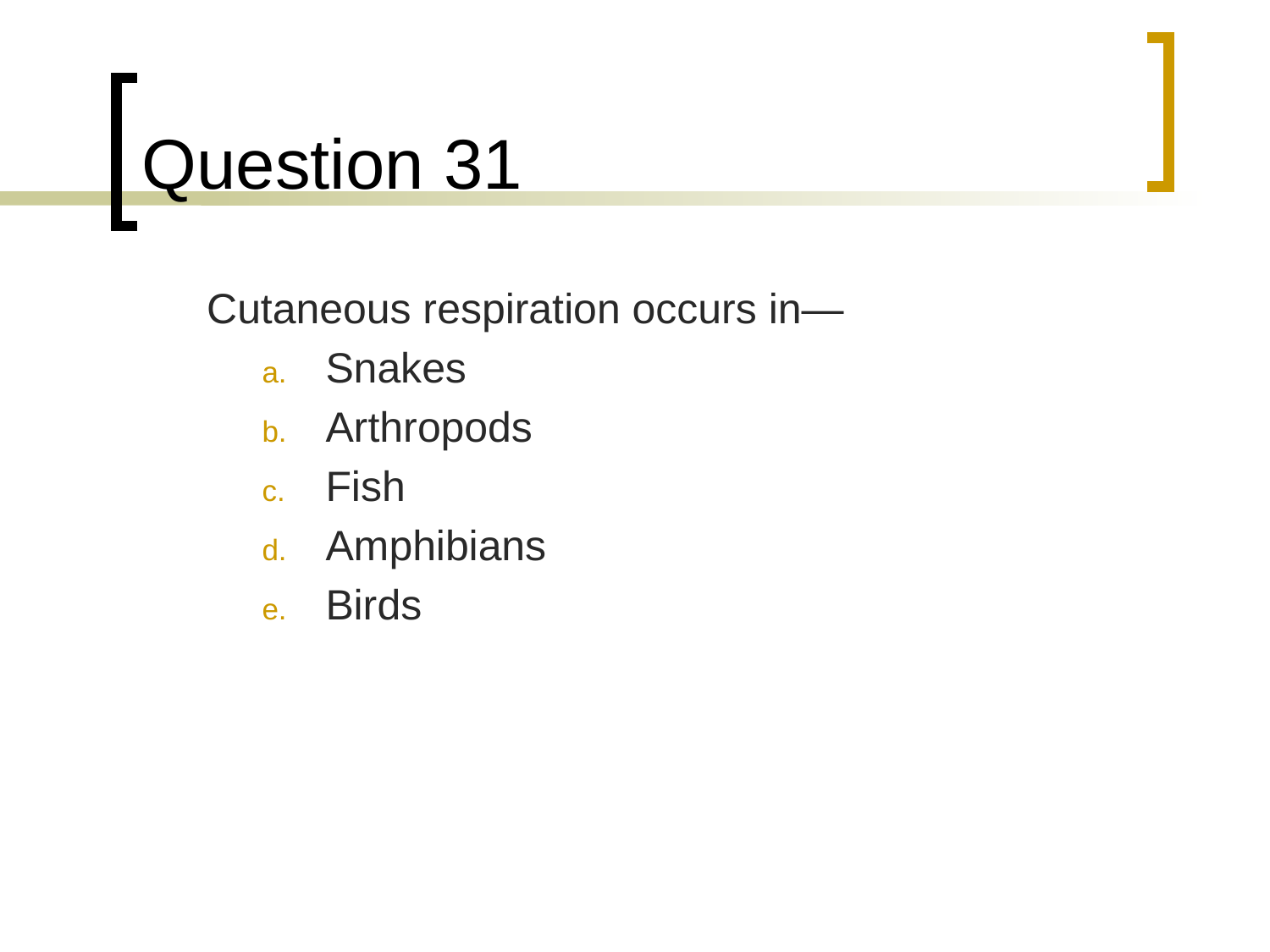

# Question 31
	Cutaneous respiration occurs in—
Snakes
Arthropods
Fish
Amphibians
Birds